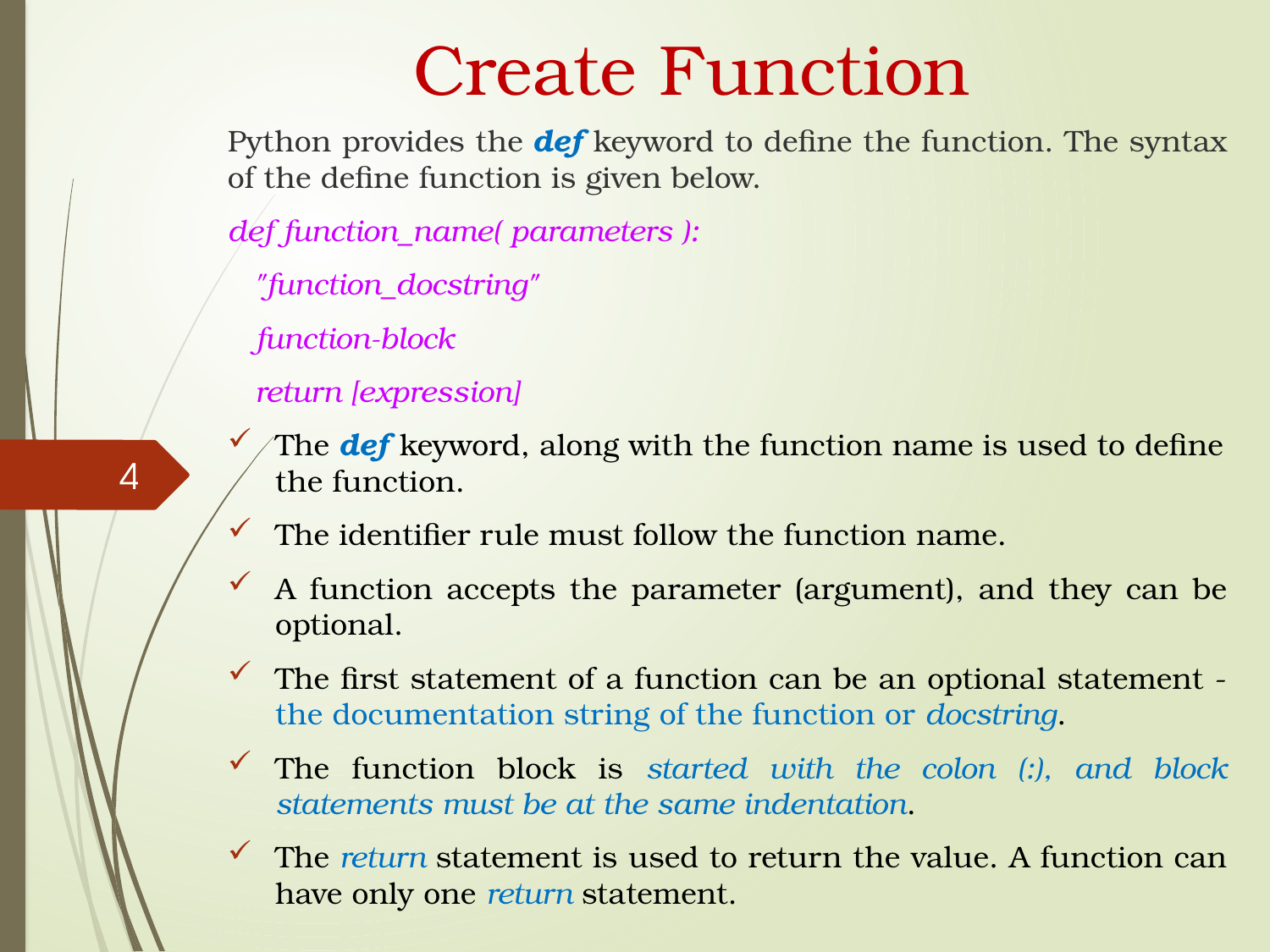

# Create Function
Python provides the def keyword to define the function. The syntax of the define function is given below.
def function_name( parameters ):
   "function_docstring"
   function-block
   return [expression]
The def keyword, along with the function name is used to define the function.
The identifier rule must follow the function name.
A function accepts the parameter (argument), and they can be optional.
The first statement of a function can be an optional statement - the documentation string of the function or docstring.
The function block is started with the colon (:), and block statements must be at the same indentation.
The return statement is used to return the value. A function can have only one return statement.

4